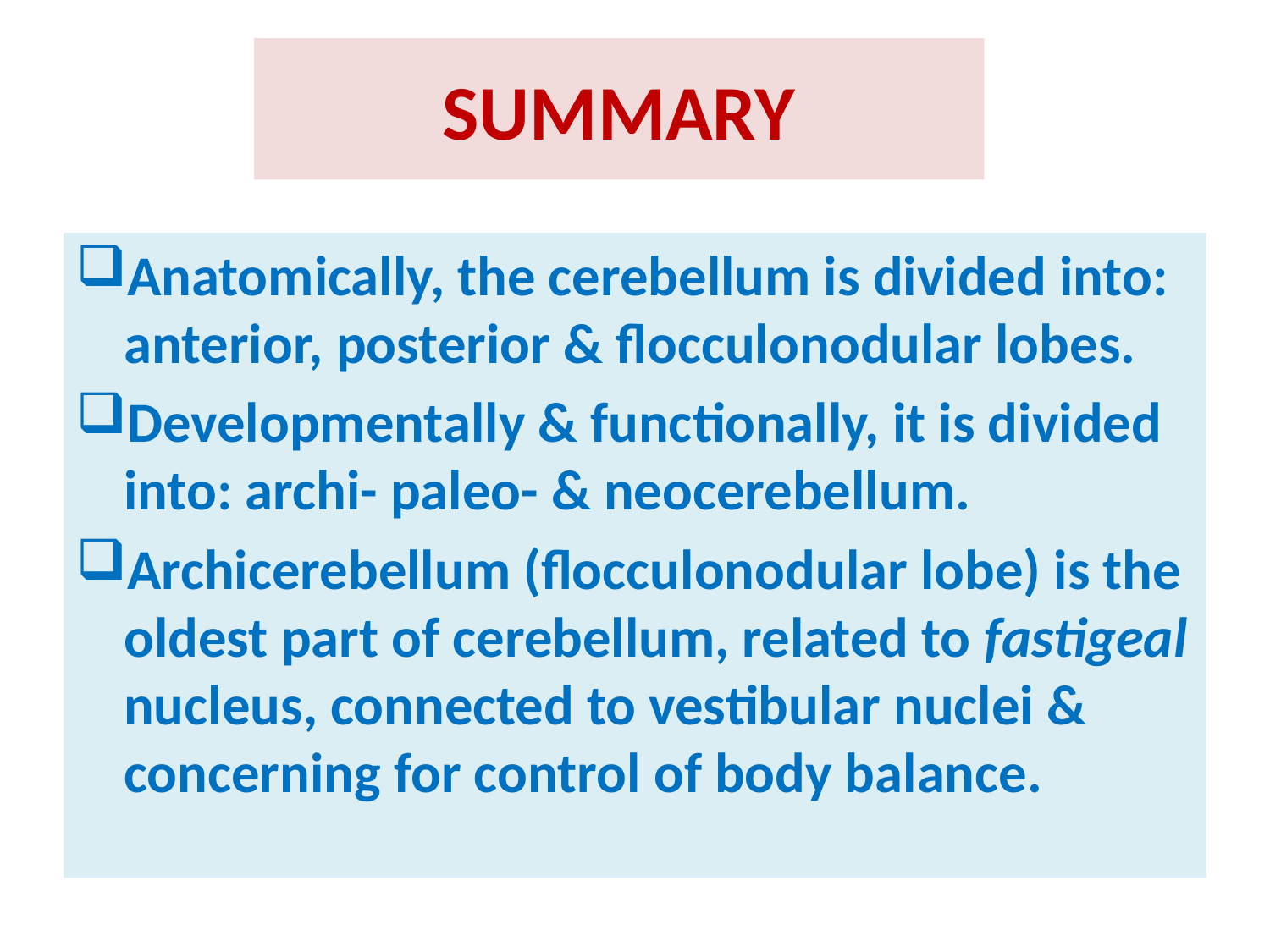

# SUMMARY
Anatomically, the cerebellum is divided into: anterior, posterior & flocculonodular lobes.
Developmentally & functionally, it is divided into: archi- paleo- & neocerebellum.
Archicerebellum (flocculonodular lobe) is the oldest part of cerebellum, related to fastigeal nucleus, connected to vestibular nuclei & concerning for control of body balance.